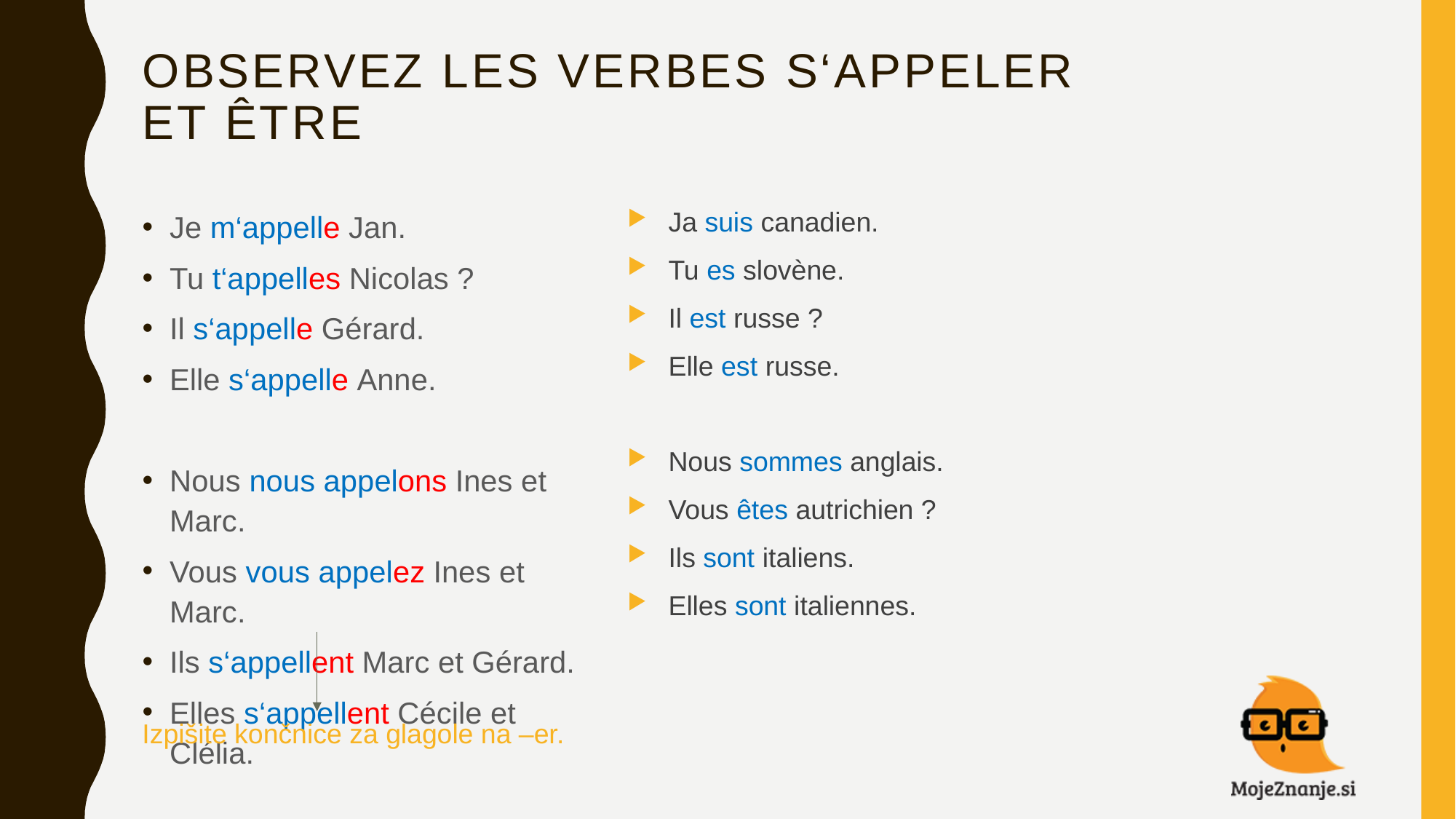

# Observez les verbes s‘appeler et être
Je m‘appelle Jan.
Tu t‘appelles Nicolas ?
Il s‘appelle Gérard.
Elle s‘appelle Anne.

Nous nous appelons Ines et Marc.
Vous vous appelez Ines et Marc.
Ils s‘appellent Marc et Gérard.
Elles s‘appellent Cécile et Clélia.
Ja suis canadien.
Tu es slovène.
Il est russe ?
Elle est russe.

Nous sommes anglais.
Vous êtes autrichien ?
Ils sont italiens.
Elles sont italiennes.
Izpišite končnice za glagole na –er.